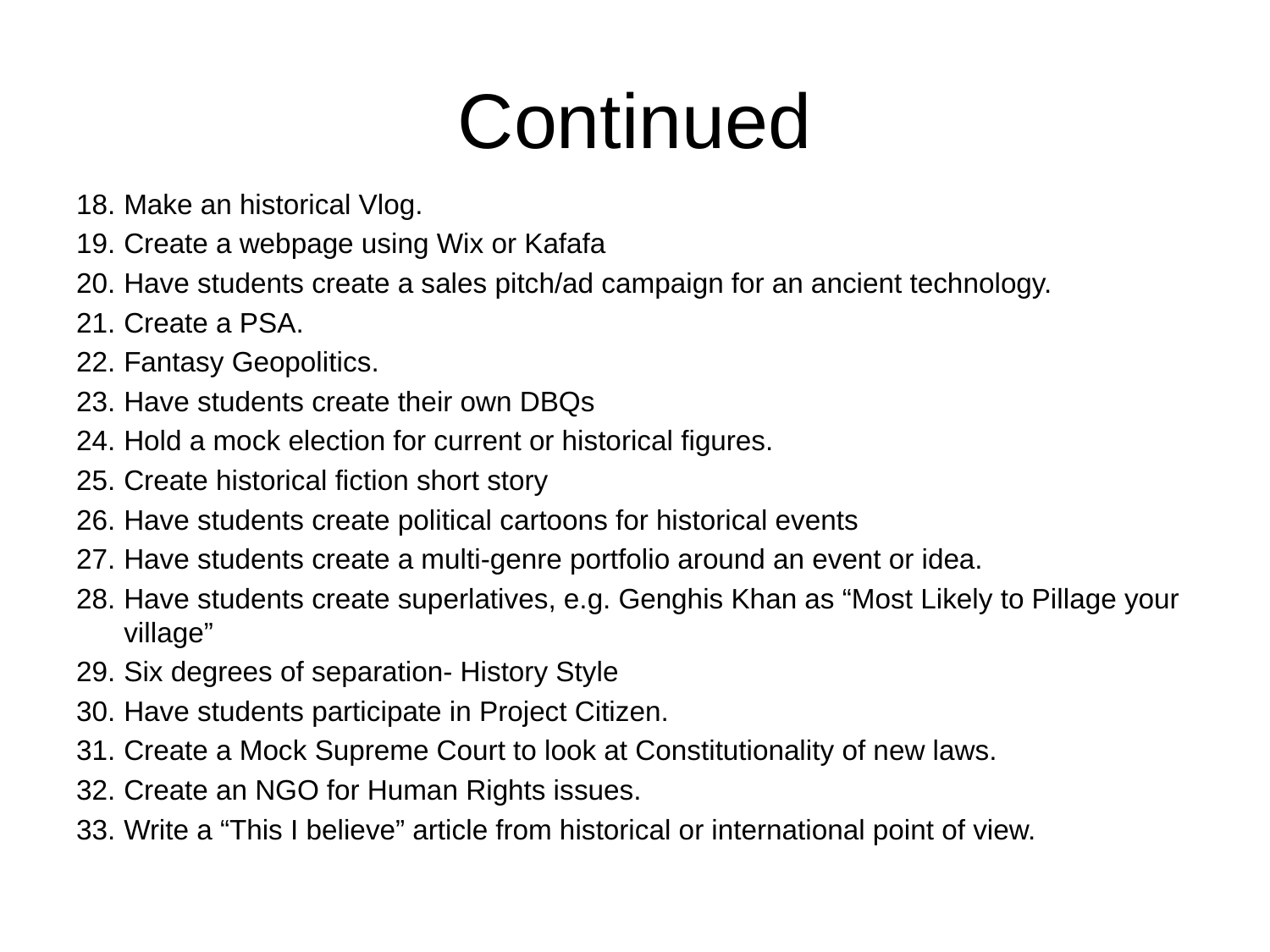

# Continued
Make an historical Vlog.
Create a webpage using Wix or Kafafa
Have students create a sales pitch/ad campaign for an ancient technology.
Create a PSA.
Fantasy Geopolitics.
Have students create their own DBQs
Hold a mock election for current or historical figures.
Create historical fiction short story
Have students create political cartoons for historical events
Have students create a multi-genre portfolio around an event or idea.
Have students create superlatives, e.g. Genghis Khan as “Most Likely to Pillage your village”
Six degrees of separation- History Style
Have students participate in Project Citizen.
Create a Mock Supreme Court to look at Constitutionality of new laws.
Create an NGO for Human Rights issues.
Write a “This I believe” article from historical or international point of view.